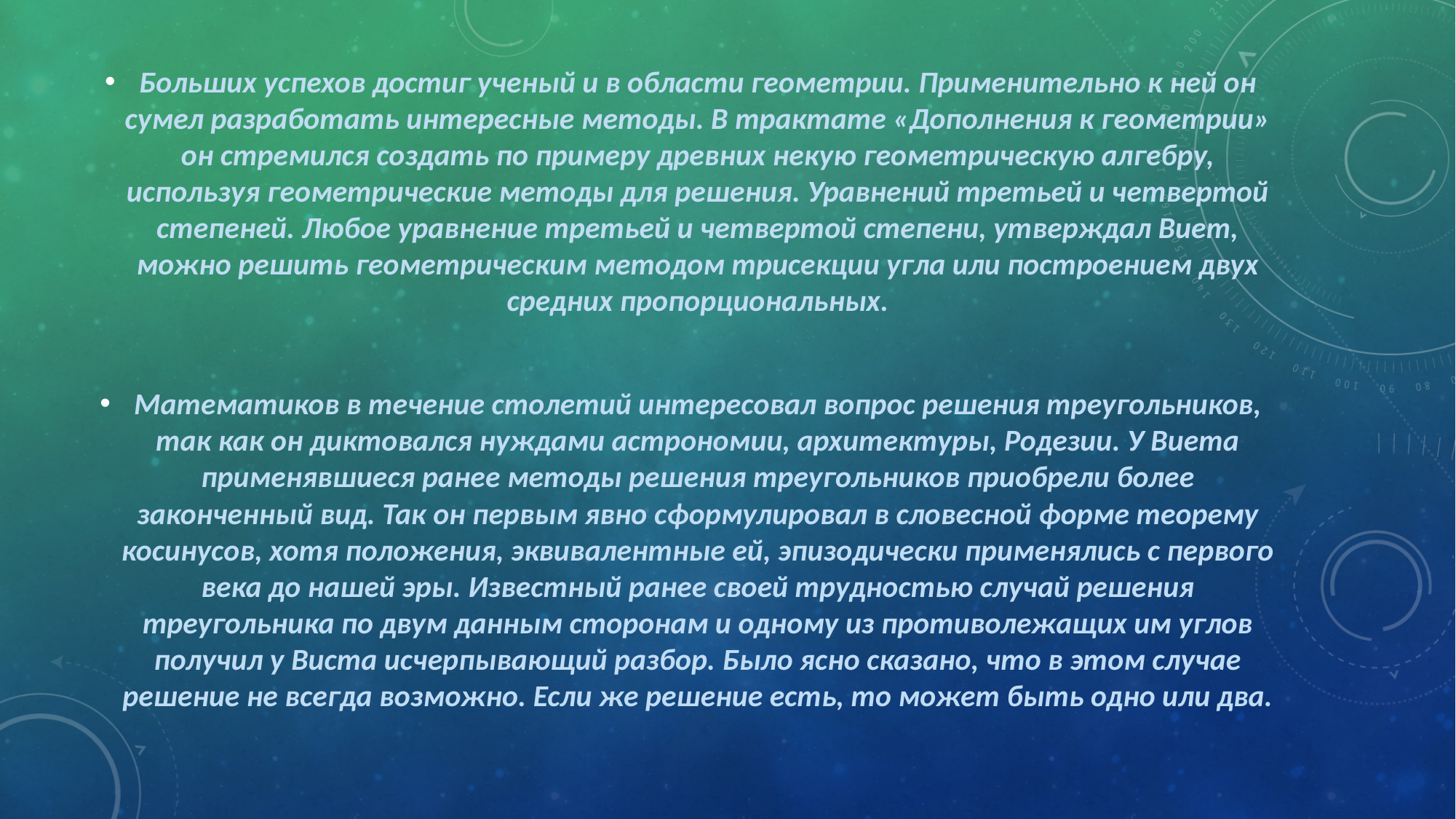

Больших успехов достиг ученый и в области геометрии. Применительно к ней он сумел разработать интересные методы. В трактате «Дополнения к геометрии» он стремился создать по примеру древних некую геометрическую алгебру, используя геометрические методы для решения. Уравнений третьей и четвертой степеней. Любое уравнение третьей и четвертой степени, утверждал Виет, можно решить геометрическим методом трисекции угла или построением двух средних пропорциональных.

Математиков в течение столетий интересовал вопрос решения треугольников, так как он диктовался нуждами астрономии, архитектуры, Родезии. У Виета применявшиеся ранее методы решения треугольников приобрели более законченный вид. Так он первым явно сформулировал в словесной форме теорему косинусов, хотя положения, эквивалентные ей, эпизодически применялись с первого века до нашей эры. Известный ранее своей трудностью случай решения треугольника по двум данным сторонам и одному из противолежащих им углов получил у Виста исчерпывающий разбор. Было ясно сказано, что в этом случае решение не всегда возможно. Если же решение есть, то может быть одно или два.